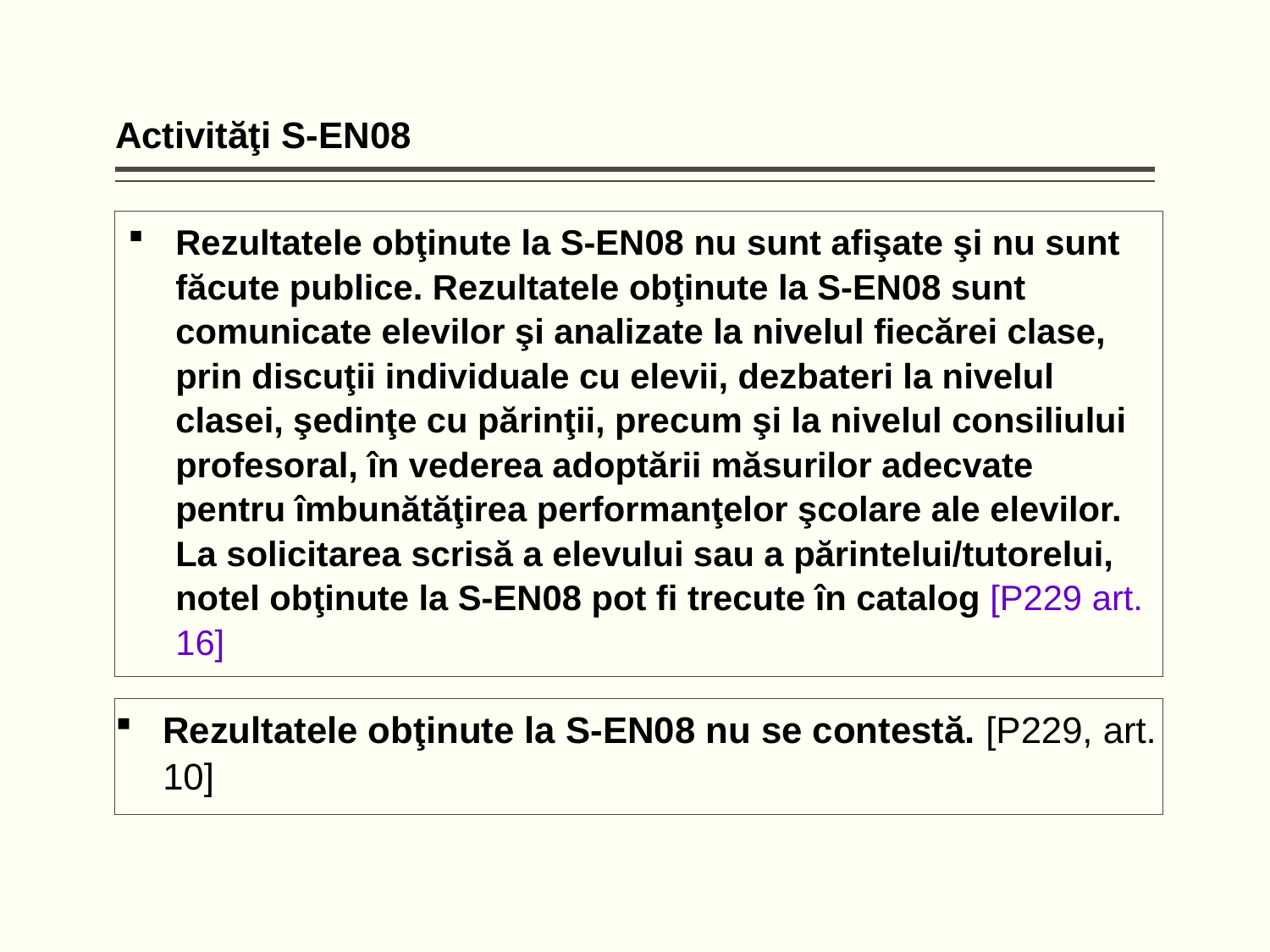

Activităţi S-EN08
Rezultatele obţinute la S-EN08 nu sunt afişate şi nu sunt făcute publice. Rezultatele obţinute la S-EN08 sunt comunicate elevilor şi analizate la nivelul fiecărei clase, prin discuţii individuale cu elevii, dezbateri la nivelul clasei, şedinţe cu părinţii, precum şi la nivelul consiliului profesoral, în vederea adoptării măsurilor adecvate pentru îmbunătăţirea performanţelor şcolare ale elevilor. La solicitarea scrisă a elevului sau a părintelui/tutorelui, notel obţinute la S-EN08 pot fi trecute în catalog [P229 art. 16]
# Rezultatele obţinute la S-EN08 nu se contestă. [P229, art. 10]